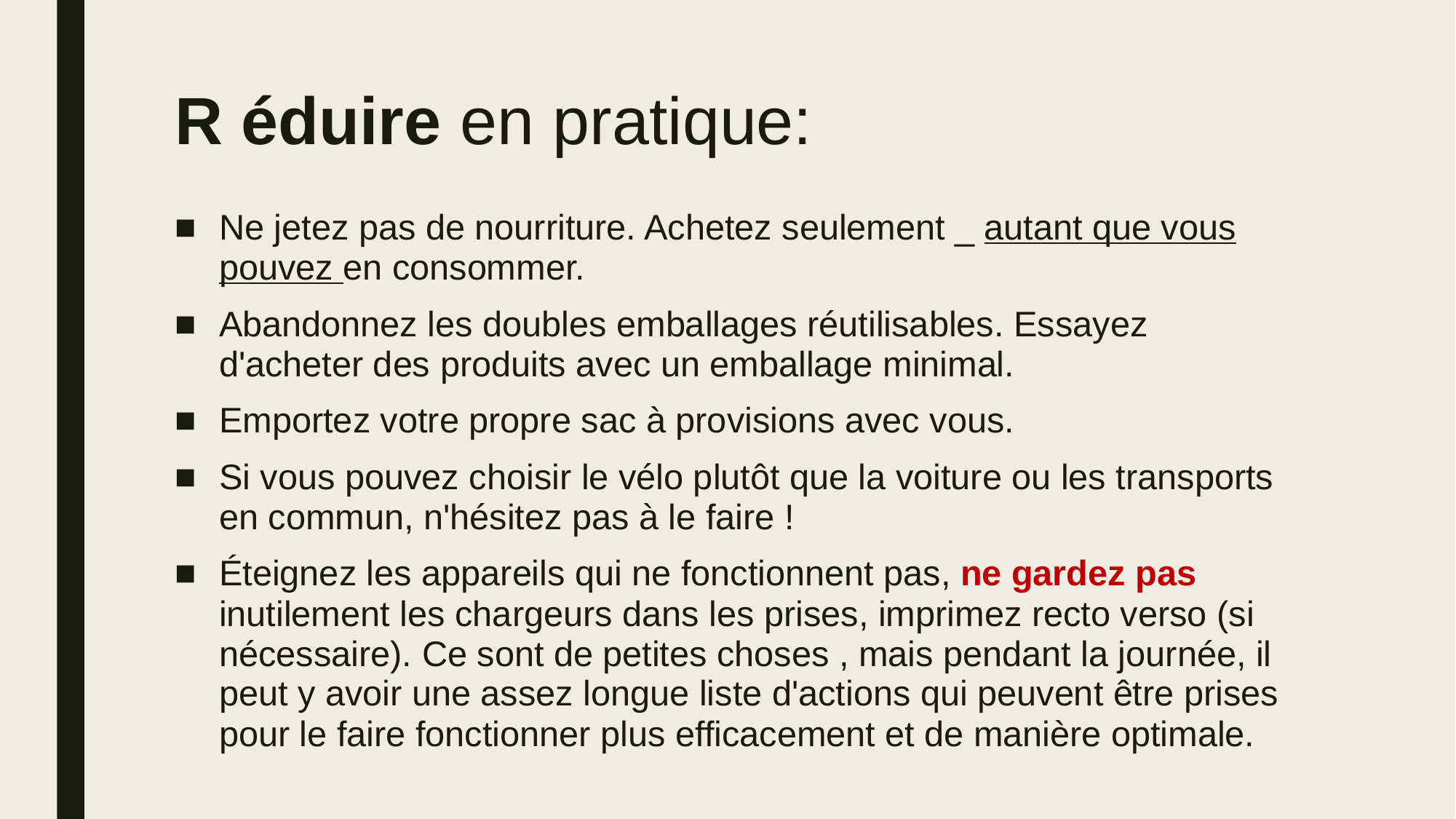

# R éduire en pratique:
Ne jetez pas de nourriture. Achetez seulement _ autant que vous pouvez en consommer.
Abandonnez les doubles emballages réutilisables. Essayez d'acheter des produits avec un emballage minimal.
Emportez votre propre sac à provisions avec vous.
Si vous pouvez choisir le vélo plutôt que la voiture ou les transports en commun, n'hésitez pas à le faire !
Éteignez les appareils qui ne fonctionnent pas, ne gardez pas inutilement les chargeurs dans les prises, imprimez recto verso (si nécessaire). Ce sont de petites choses , mais pendant la journée, il peut y avoir une assez longue liste d'actions qui peuvent être prises pour le faire fonctionner plus efficacement et de manière optimale.